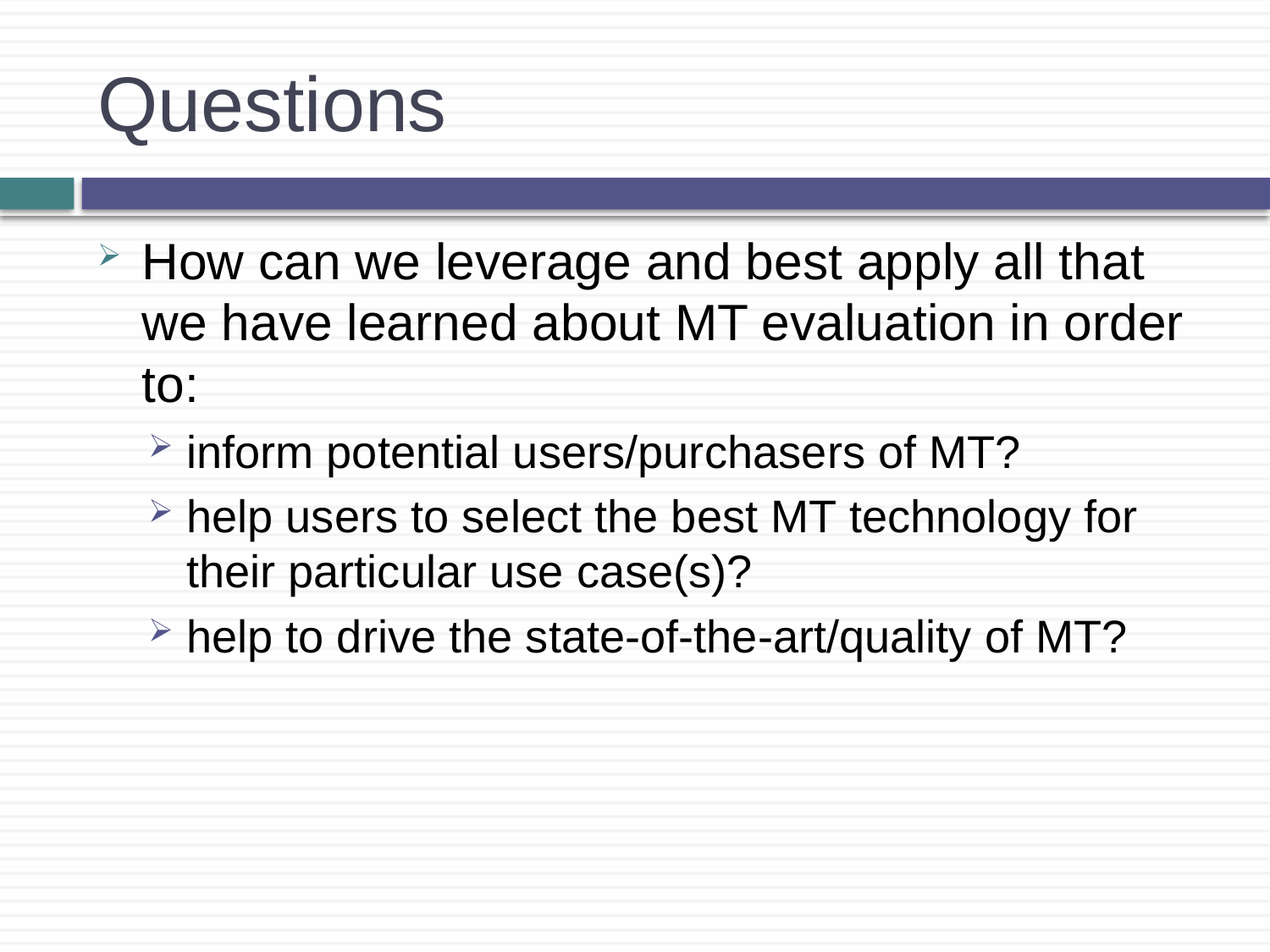

# Questions
How can we leverage and best apply all that we have learned about MT evaluation in order to:
inform potential users/purchasers of MT?
help users to select the best MT technology for their particular use case(s)?
help to drive the state-of-the-art/quality of MT?